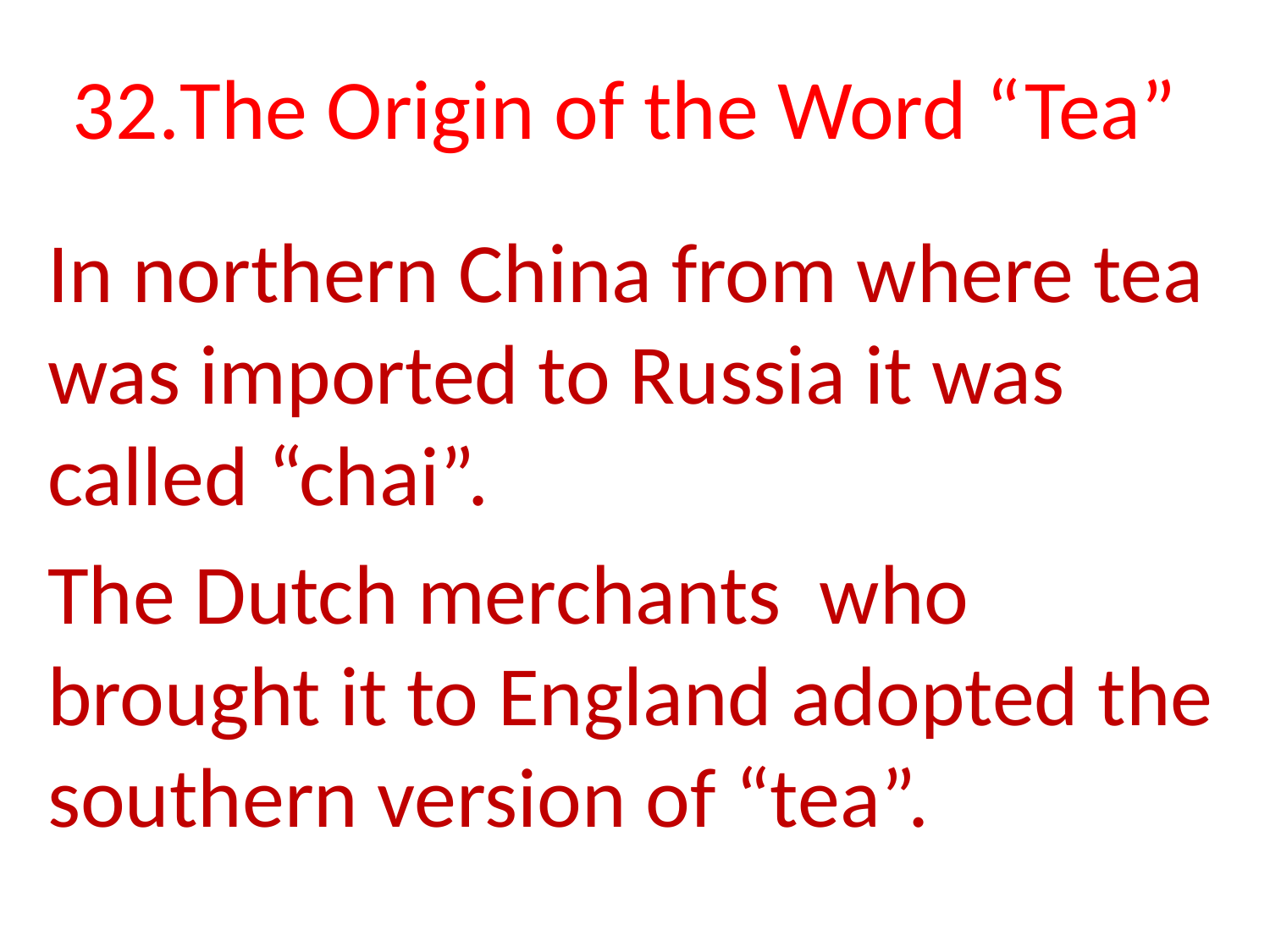

#
32.The Origin of the Word “Tea”
In northern China from where tea was imported to Russia it was called “chai”.
The Dutch merchants  who brought it to England adopted the southern version of “tea”.